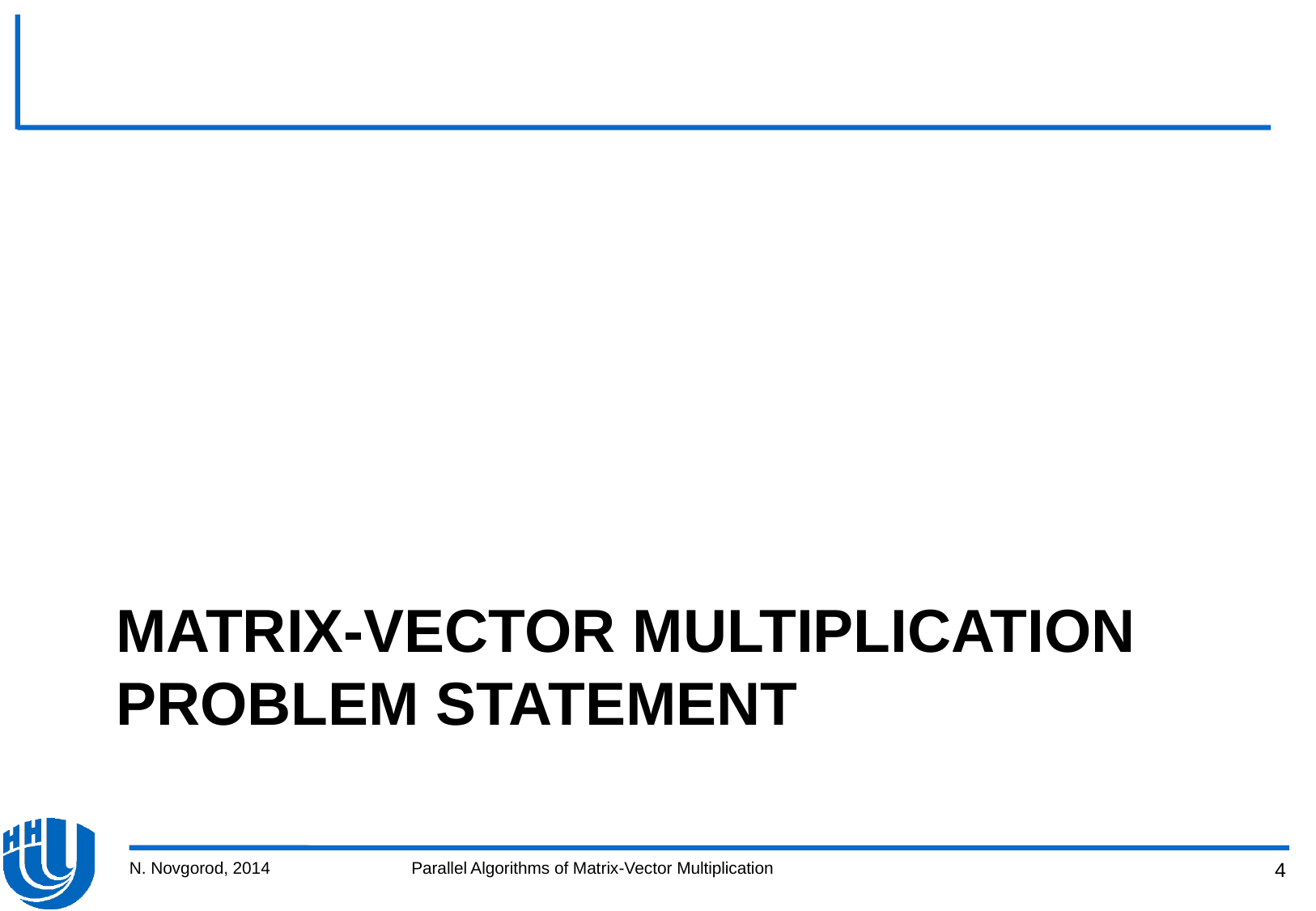

# Matrix-Vector Multiplication Problem Statement
N. Novgorod, 2014
Parallel Algorithms of Matrix-Vector Multiplication
4